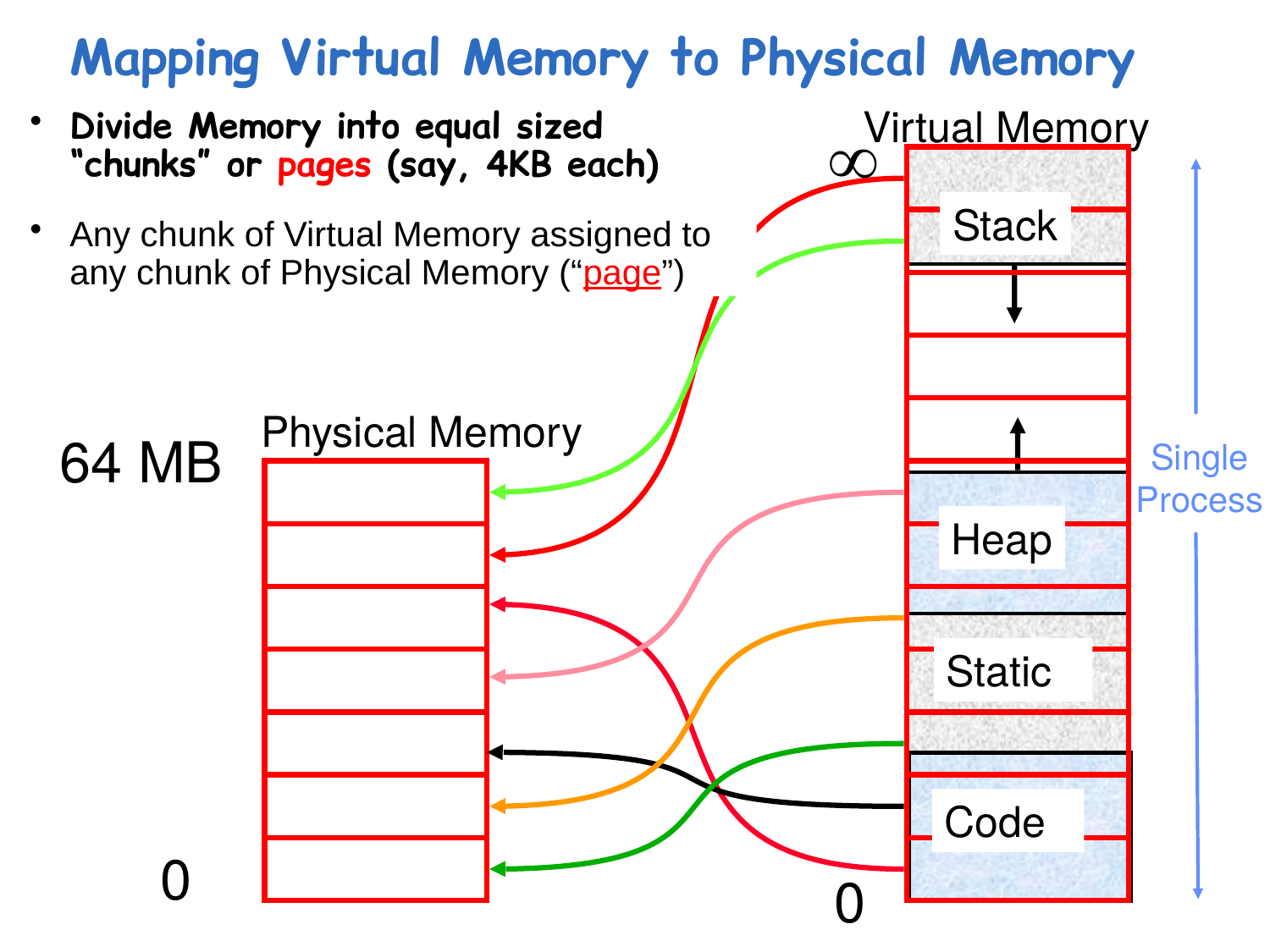

# Mapping Virtual Memory to Physical Memory
Virtual Memory
Divide Memory into equal sized
“chunks” or pages (say, 4KB each)
∞

Stack

Any chunk of Virtual Memory assigned to any chunk of Physical Memory (“page”)

Physical Memory

64 MB
Single
Process

Heap
Heap

Static

Code
0

0